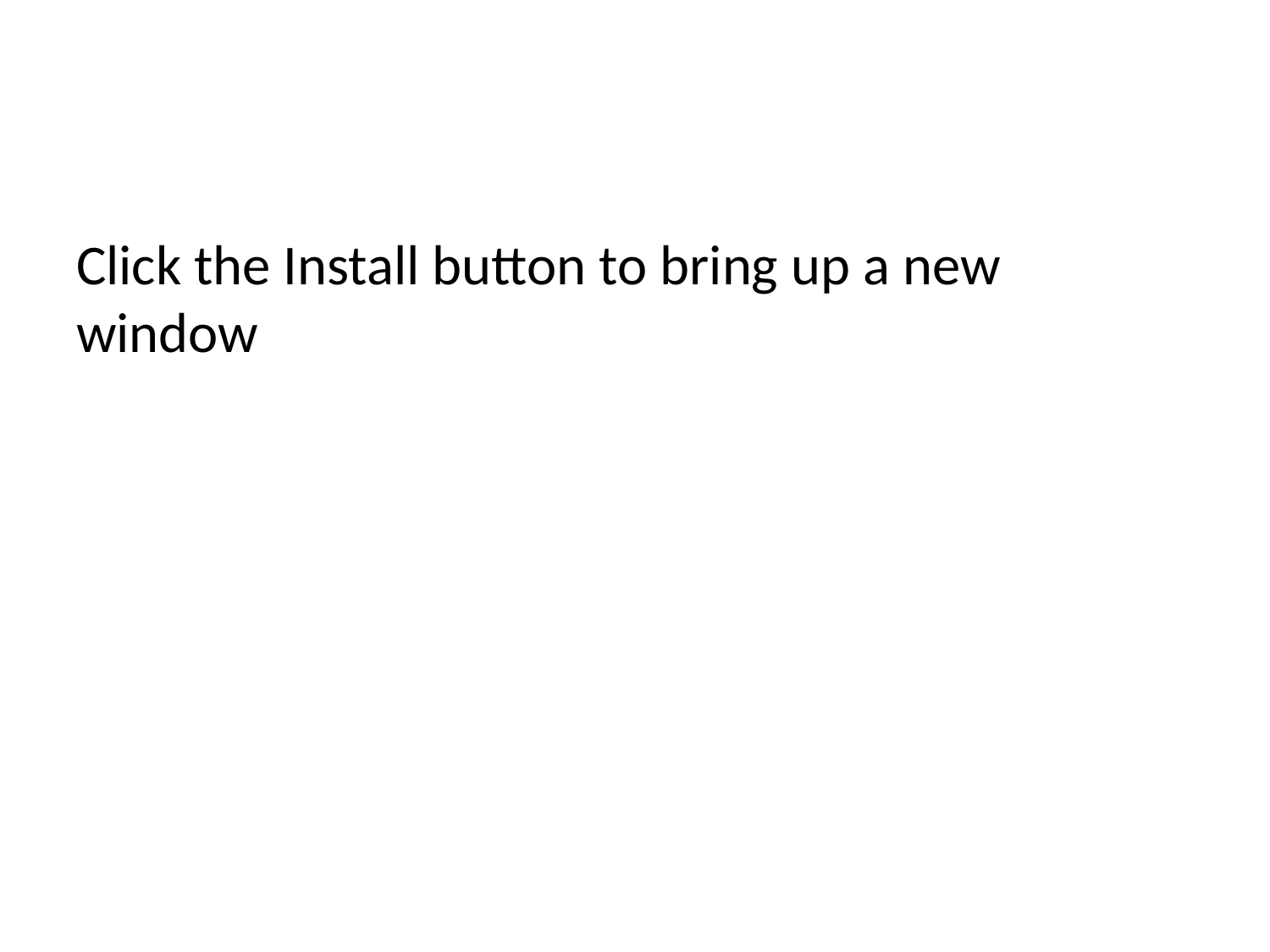

Click the Install button to bring up a new window